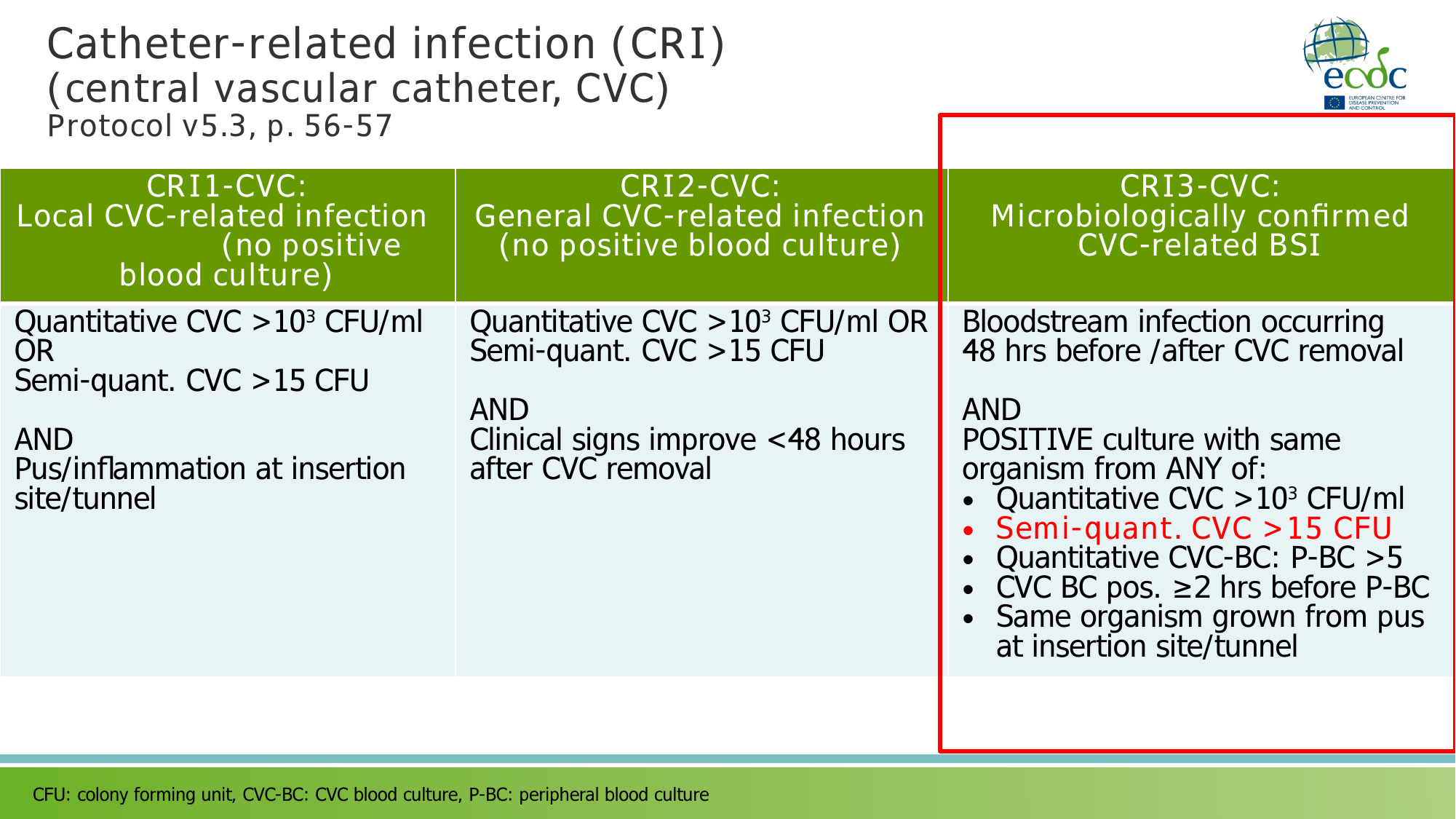

Catheter-related infection (CRI)
(central vascular catheter, CVC)
Protocol v5.3, p. 56-57

| CRI1-CVC: Local CVC-related infection (no positive blood culture) | CRI2-CVC: General CVC-related infection (no positive blood culture) | CRI3-CVC: Microbiologically confirmed CVC-related BSI |
| --- | --- | --- |
| Quantitative CVC >103 CFU/ml OR Semi-quant. CVC >15 CFU AND Pus/inflammation at insertion site/tunnel | Quantitative CVC >103 CFU/ml OR Semi-quant. CVC >15 CFU AND Clinical signs improve <48 hours after CVC removal | Bloodstream infection occurring 48 hrs before /after CVC removal AND POSITIVE culture with same organism from ANY of: Quantitative CVC >103 CFU/ml Semi-quant. CVC >15 CFU Quantitative CVC-BC: P-BC >5 CVC BC pos. ≥2 hrs before P-BC Same organism grown from pus at insertion site/tunnel |
CFU: colony forming unit, CVC-BC: CVC blood culture, P-BC: peripheral blood culture